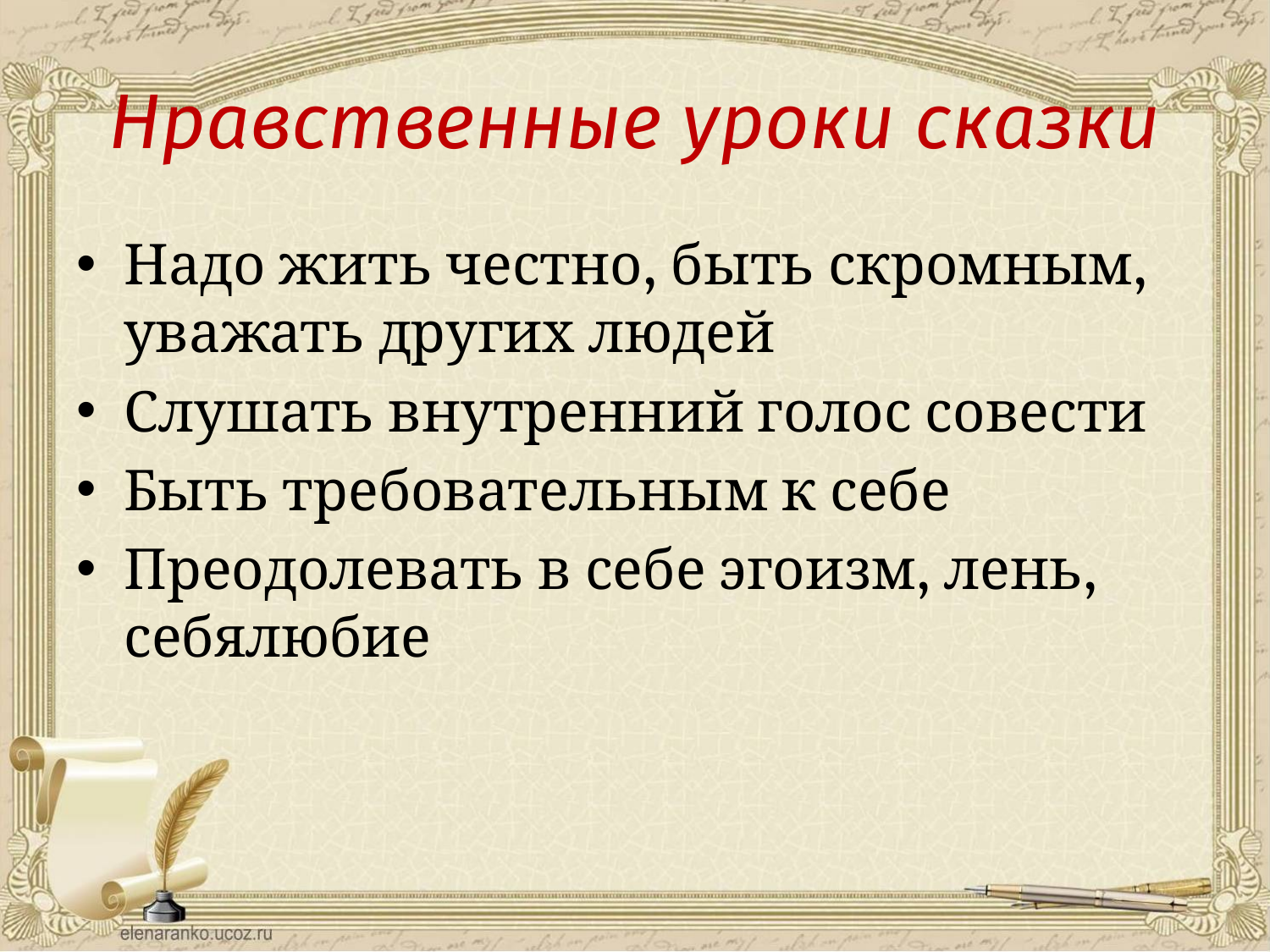

# Нравственные уроки сказки
Надо жить честно, быть скромным, уважать других людей
Слушать внутренний голос совести
Быть требовательным к себе
Преодолевать в себе эгоизм, лень, себялюбие